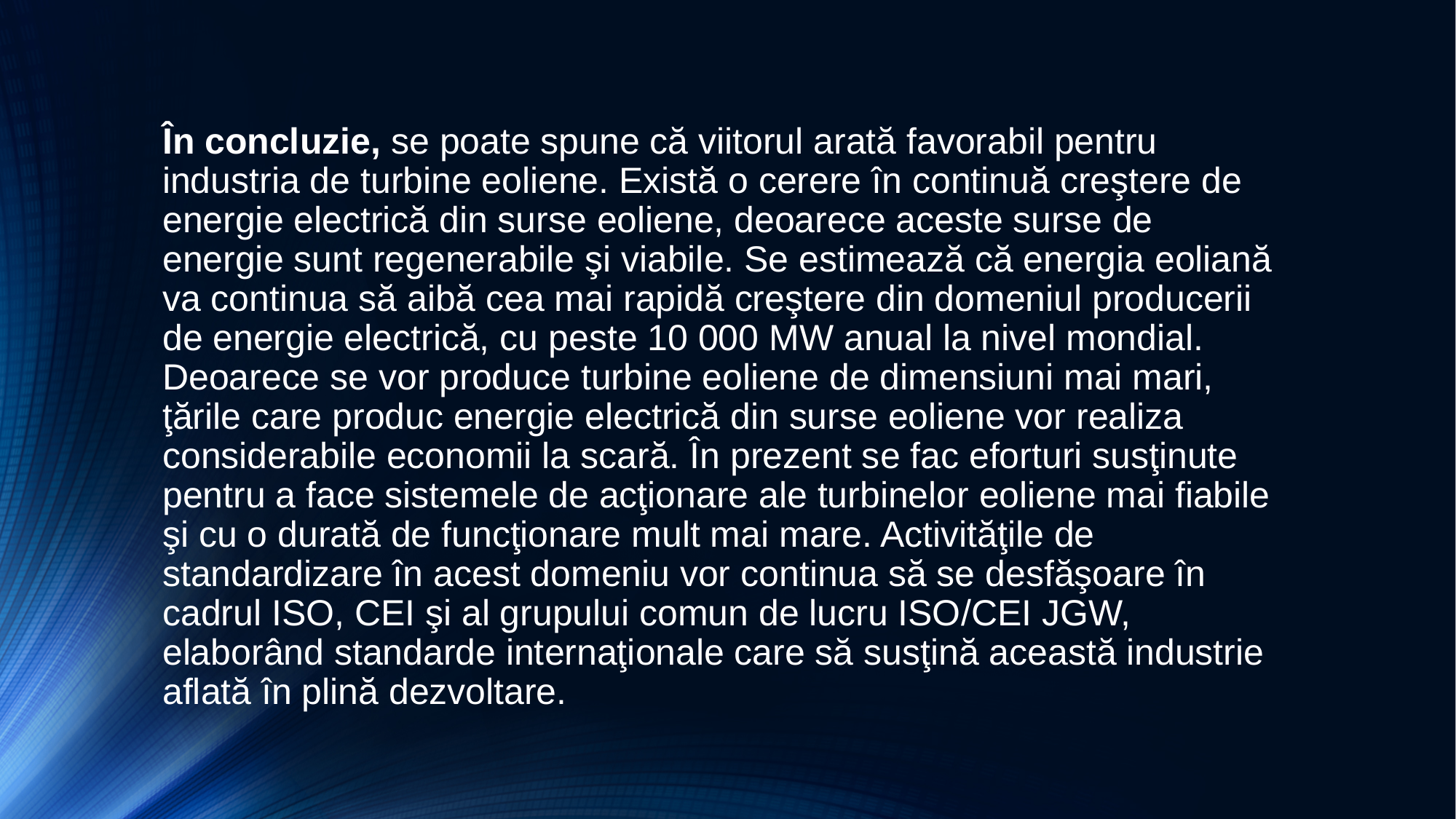

În concluzie, se poate spune că viitorul arată favorabil pentru industria de turbine eoliene. Există o cerere în continuă creştere de energie electrică din surse eoliene, deoarece aceste surse de energie sunt regenerabile şi viabile. Se estimează că energia eoliană va continua să aibă cea mai rapidă creştere din domeniul producerii de energie electrică, cu peste 10 000 MW anual la nivel mondial. Deoarece se vor produce turbine eoliene de dimensiuni mai mari, ţările care produc energie electrică din surse eoliene vor realiza considerabile economii la scară. În prezent se fac eforturi susţinute pentru a face sistemele de acţionare ale turbinelor eoliene mai fiabile şi cu o durată de funcţionare mult mai mare. Activităţile de standardizare în acest domeniu vor continua să se desfăşoare în cadrul ISO, CEI şi al grupului comun de lucru ISO/CEI JGW, elaborând standarde internaţionale care să susţină această industrie aflată în plină dezvoltare.